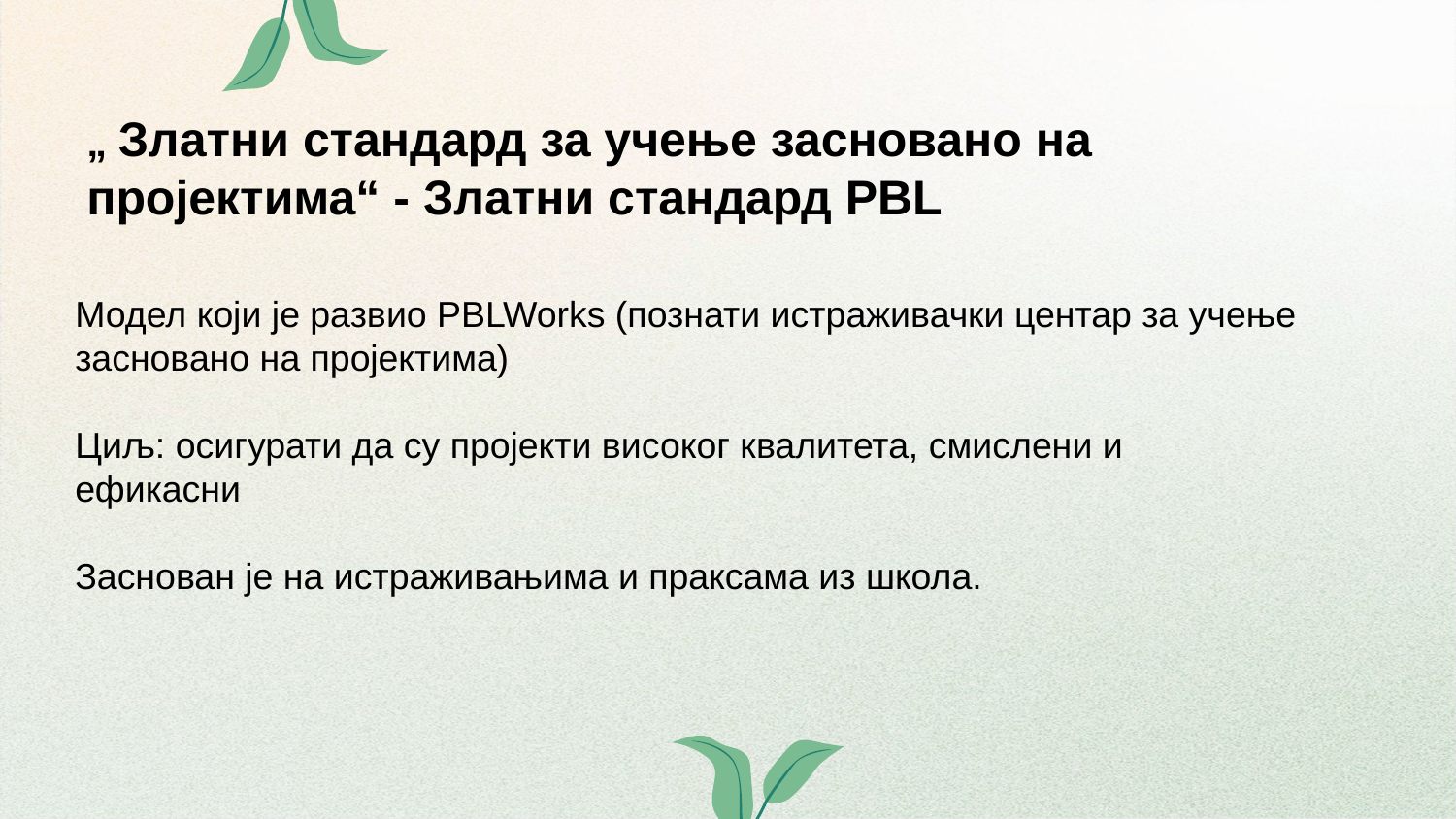

# „ Златни стандард за учење засновано на пројектима“ - Златни стандард PBL
Модел који је развио PBLWorks (познати истраживачки центар за учење засновано на пројектима)

Циљ: осигурати да су пројекти високог квалитета, смислени и ефикасни

Заснован је на истраживањима и праксама из школа.